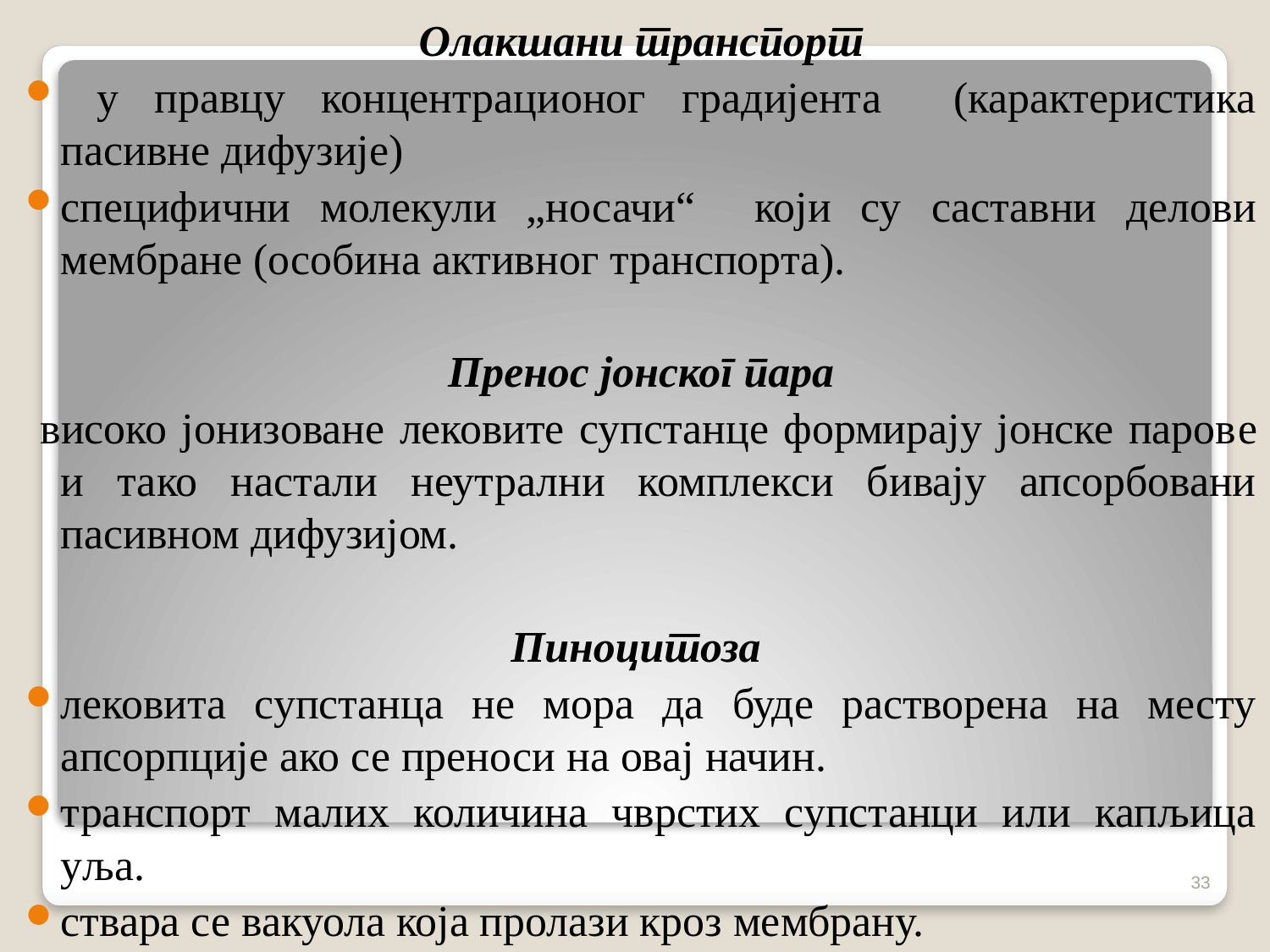

Олакшани транспорт
 у правцу концентрационог градијента  (карактеристика пасивне дифузије)
специфични молекули „носачи“  који су саставни делови мембране (особина активног транспорта).

Пренос јонског пара
 високо јонизоване лековите супстанце формирају јонске парове и тако настали неутрални комплекси бивају апсорбовани пасивном дифузијом.

Пиноцитоза
лековита супстанца не мора да буде растворена на месту апсорпције ако се преноси на овај начин.
транспорт малих количина чврстих супстанци или капљица уља.
ствара се вакуола која пролази кроз мембрану.

33